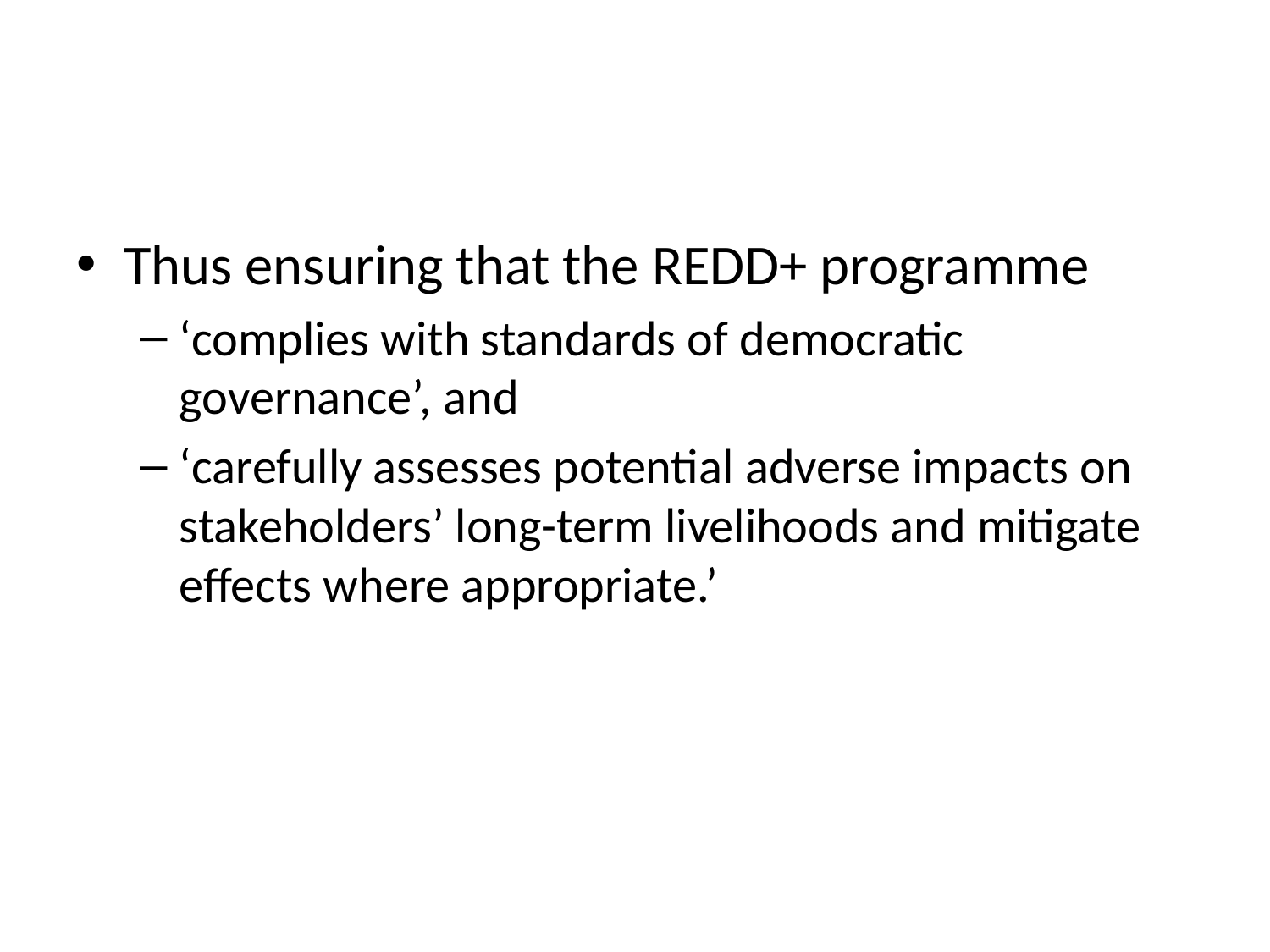

Thus ensuring that the REDD+ programme
‘complies with standards of democratic governance’, and
‘carefully assesses potential adverse impacts on stakeholders’ long-term livelihoods and mitigate effects where appropriate.’